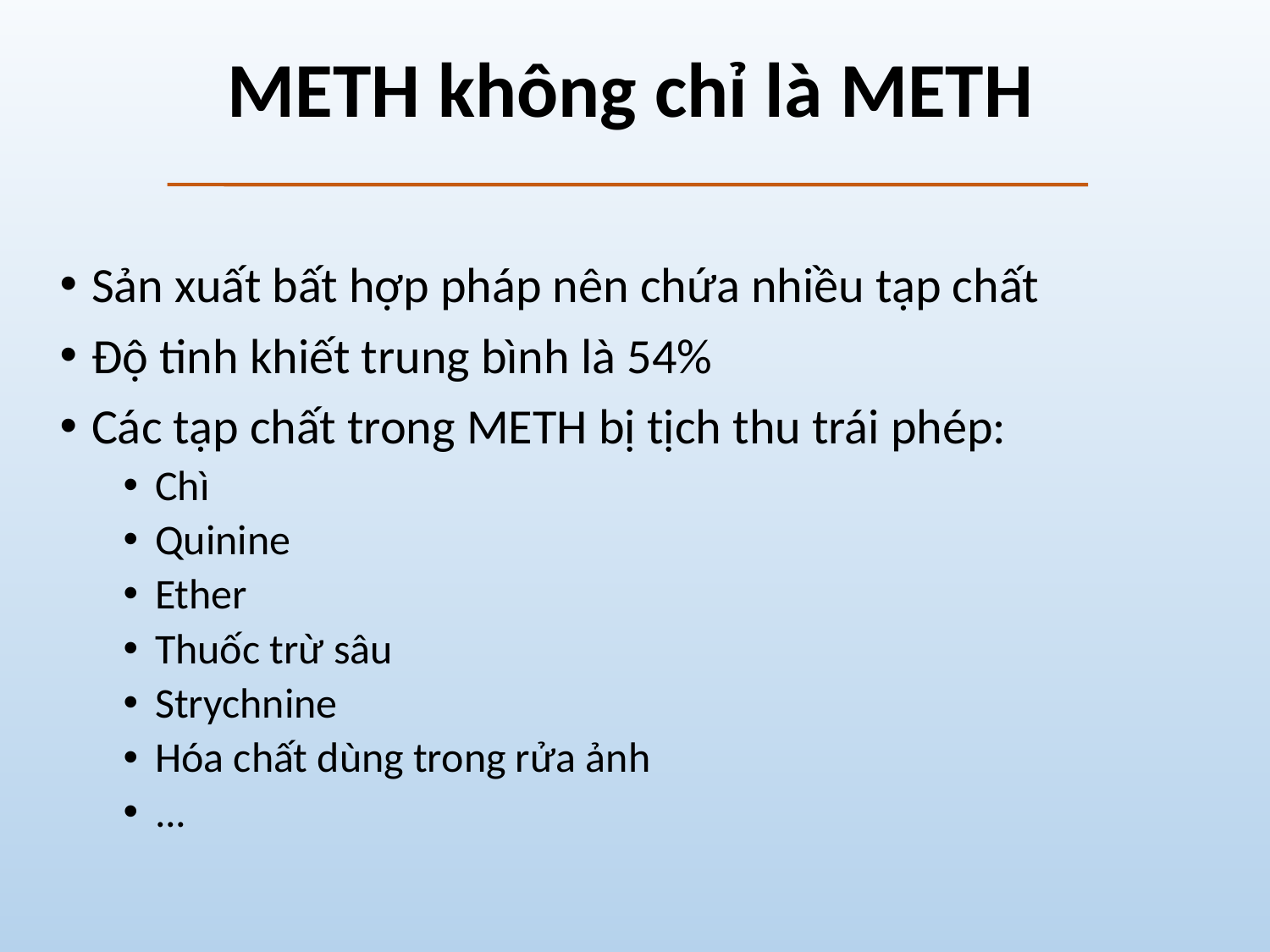

# METH không chỉ là METH
Sản xuất bất hợp pháp nên chứa nhiều tạp chất
Độ tinh khiết trung bình là 54%
Các tạp chất trong METH bị tịch thu trái phép:
Chì
Quinine
Ether
Thuốc trừ sâu
Strychnine
Hóa chất dùng trong rửa ảnh
...